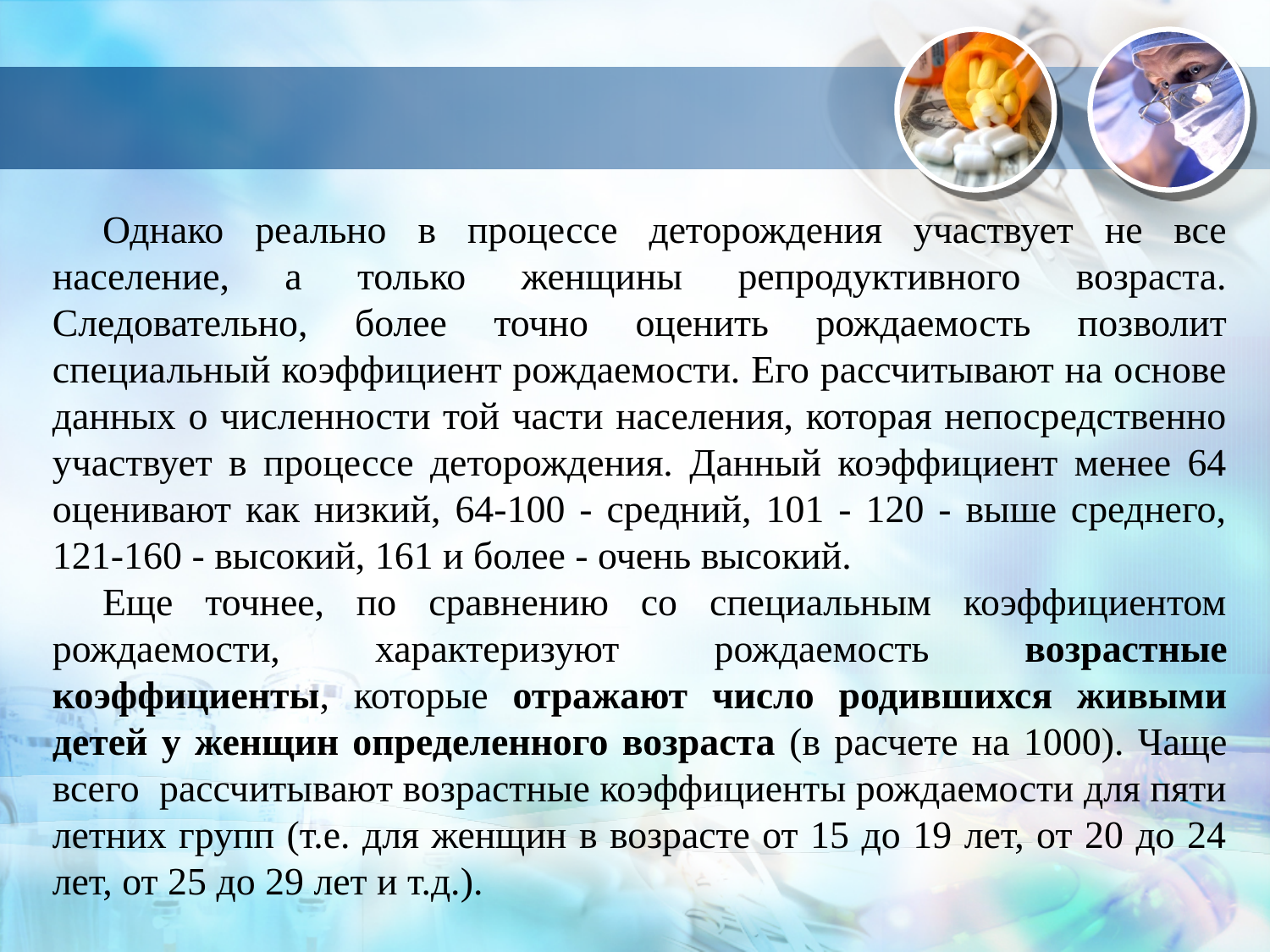

#
Однако реально в процессе деторождения участвует не все население, а только женщины репродуктивного возраста. Следовательно, более точно оценить рождаемость позволит специальный коэффициент рождаемости. Его рассчитывают на основе данных о численности той части населения, которая непосредственно участвует в процессе деторождения. Данный коэффициент менее 64 оценивают как низкий, 64-100 - средний, 101 - 120 - выше среднего, 121-160 - высокий, 161 и более - очень высокий.
Еще точнее, по сравнению со специальным коэффициентом рождаемости, характеризуют рождаемость возрастные коэффициенты, которые отражают число родившихся живыми детей у женщин определенного возраста (в расчете на 1000). Чаще всего  рассчитывают возрастные коэффициенты рождаемости для пяти летних групп (т.е. для женщин в возрасте от 15 до 19 лет, от 20 до 24 лет, от 25 до 29 лет и т.д.).